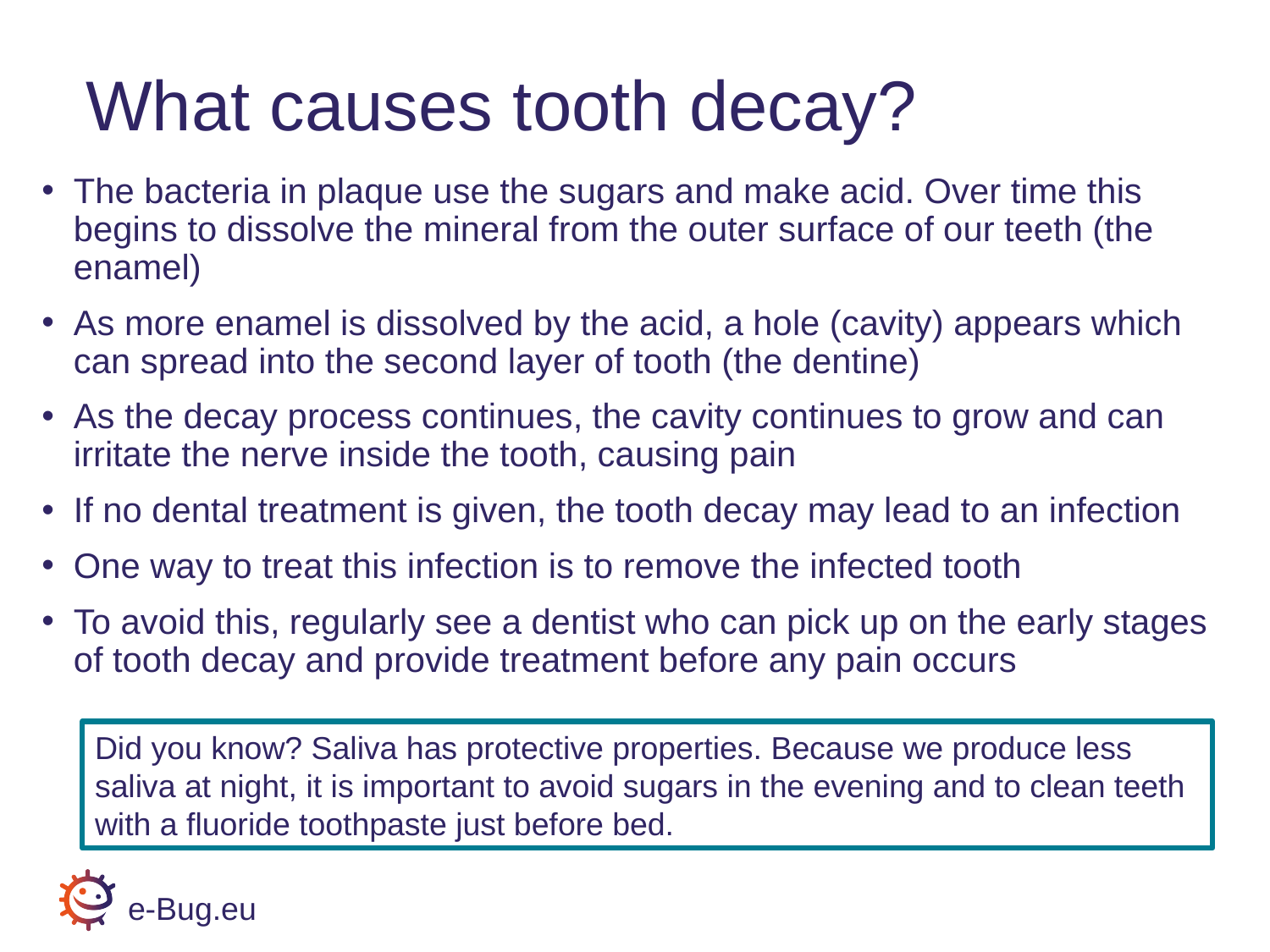

# What causes tooth decay?
The bacteria in plaque use the sugars and make acid. Over time this begins to dissolve the mineral from the outer surface of our teeth (the enamel)
As more enamel is dissolved by the acid, a hole (cavity) appears which can spread into the second layer of tooth (the dentine)
As the decay process continues, the cavity continues to grow and can irritate the nerve inside the tooth, causing pain
If no dental treatment is given, the tooth decay may lead to an infection
One way to treat this infection is to remove the infected tooth
To avoid this, regularly see a dentist who can pick up on the early stages of tooth decay and provide treatment before any pain occurs

Did you know? Saliva has protective properties. Because we produce less saliva at night, it is important to avoid sugars in the evening and to clean teeth with a fluoride toothpaste just before bed.
e-Bug.eu